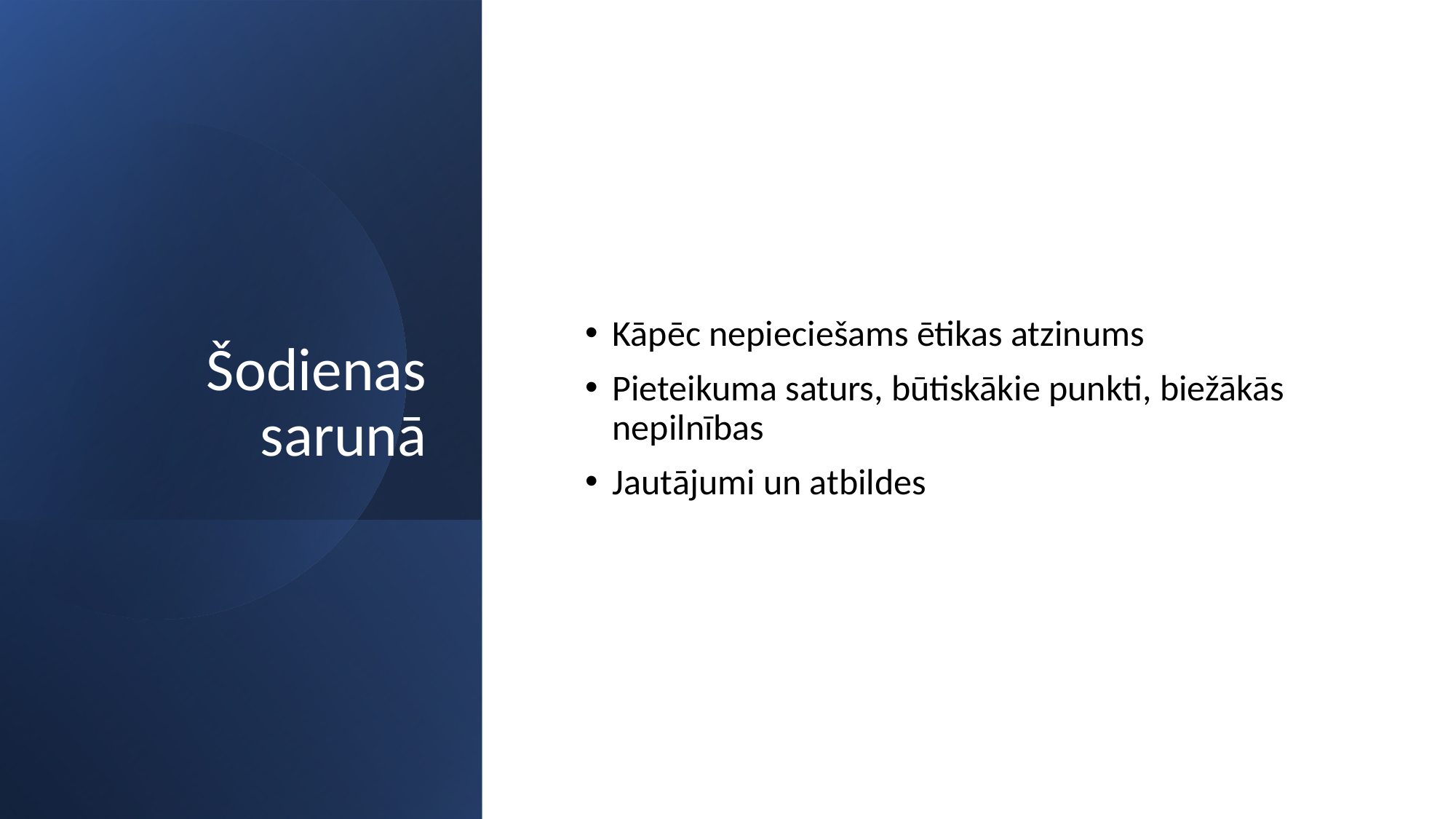

# Šodienas sarunā
Kāpēc nepieciešams ētikas atzinums
Pieteikuma saturs, būtiskākie punkti, biežākās nepilnības
Jautājumi un atbildes